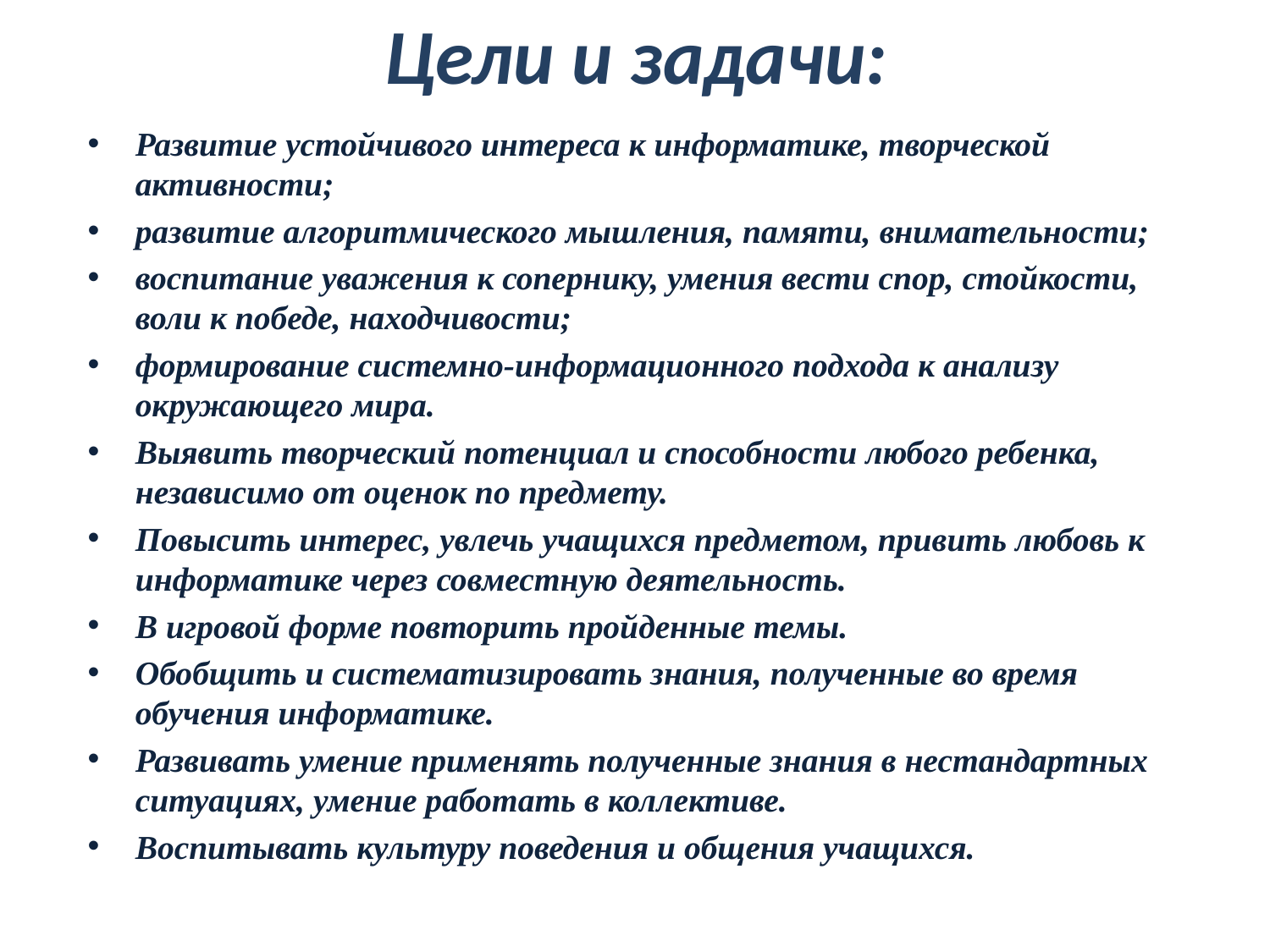

# Цели и задачи:
Развитие устойчивого интереса к информатике, творческой активности;
развитие алгоритмического мышления, памяти, внимательности;
воспитание уважения к сопернику, умения вести спор, стойкости, воли к победе, находчивости;
формирование системно-информационного подхода к анализу окружающего мира.
Выявить творческий потенциал и способности любого ребенка, независимо от оценок по предмету.
Повысить интерес, увлечь учащихся предметом, привить любовь к информатике через совместную деятельность.
В игровой форме повторить пройденные темы.
Обобщить и систематизировать знания, полученные во время обучения информатике.
Развивать умение применять полученные знания в нестандартных ситуациях, умение работать в коллективе.
Воспитывать культуру поведения и общения учащихся.